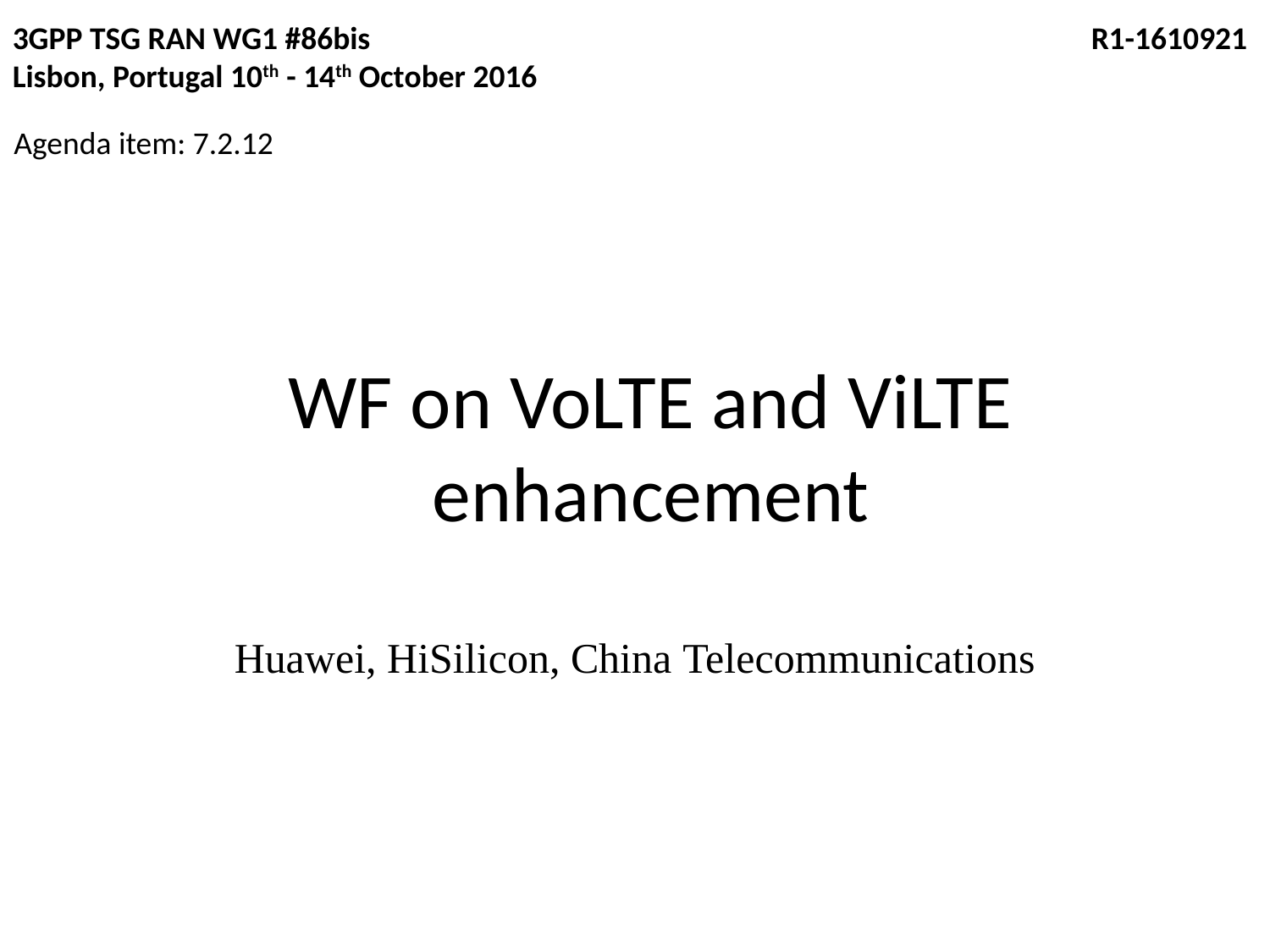

3GPP TSG RAN WG1 #86bis	             			                                            R1-1610921
Lisbon, Portugal 10th - 14th October 2016
Agenda item: 7.2.12
# WF on VoLTE and ViLTE enhancement
Huawei, HiSilicon, China Telecommunications